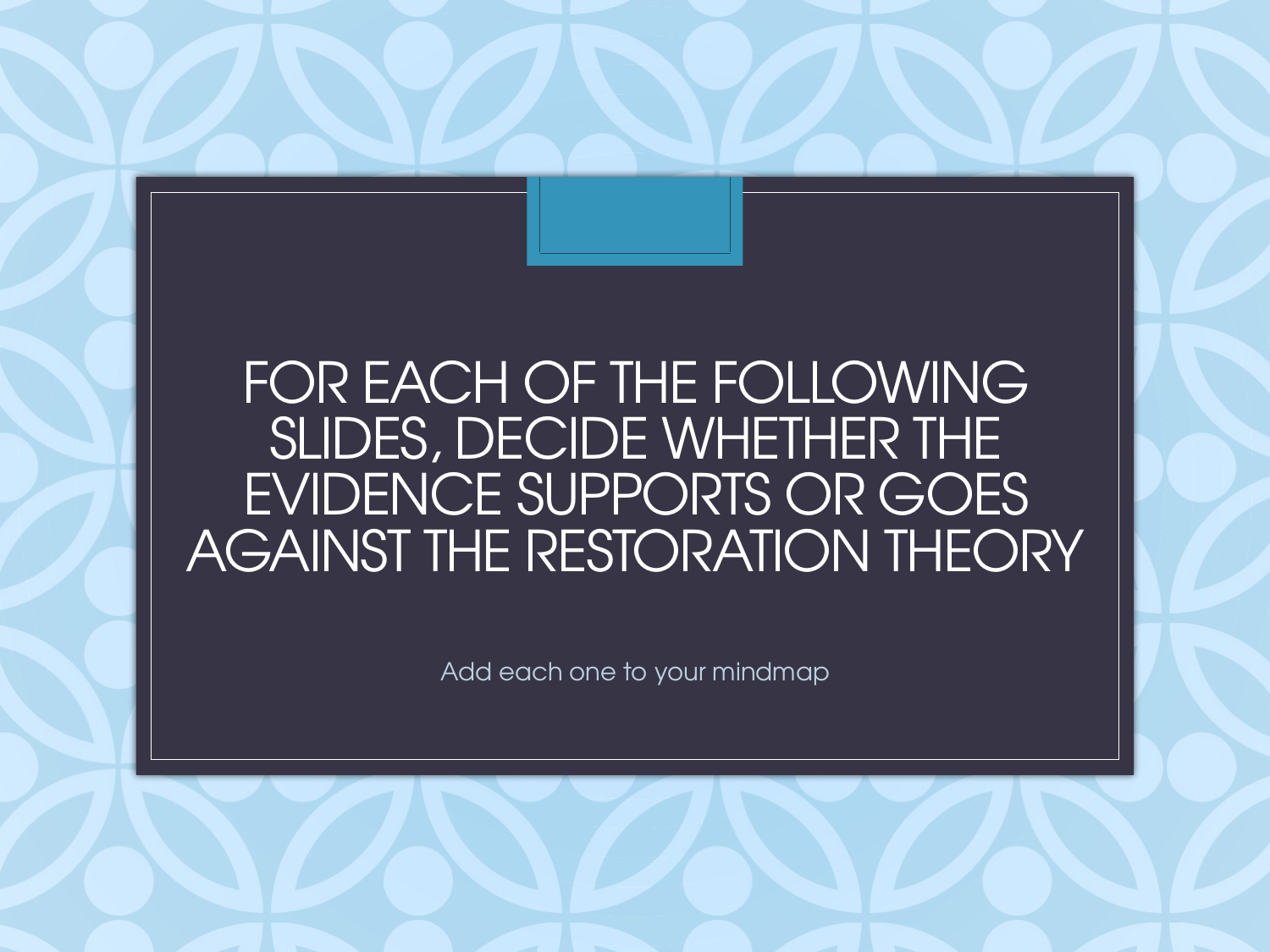

# For each of the following slides, decide whether the evidence supports or goes against the restoration theory
Add each one to your mindmap